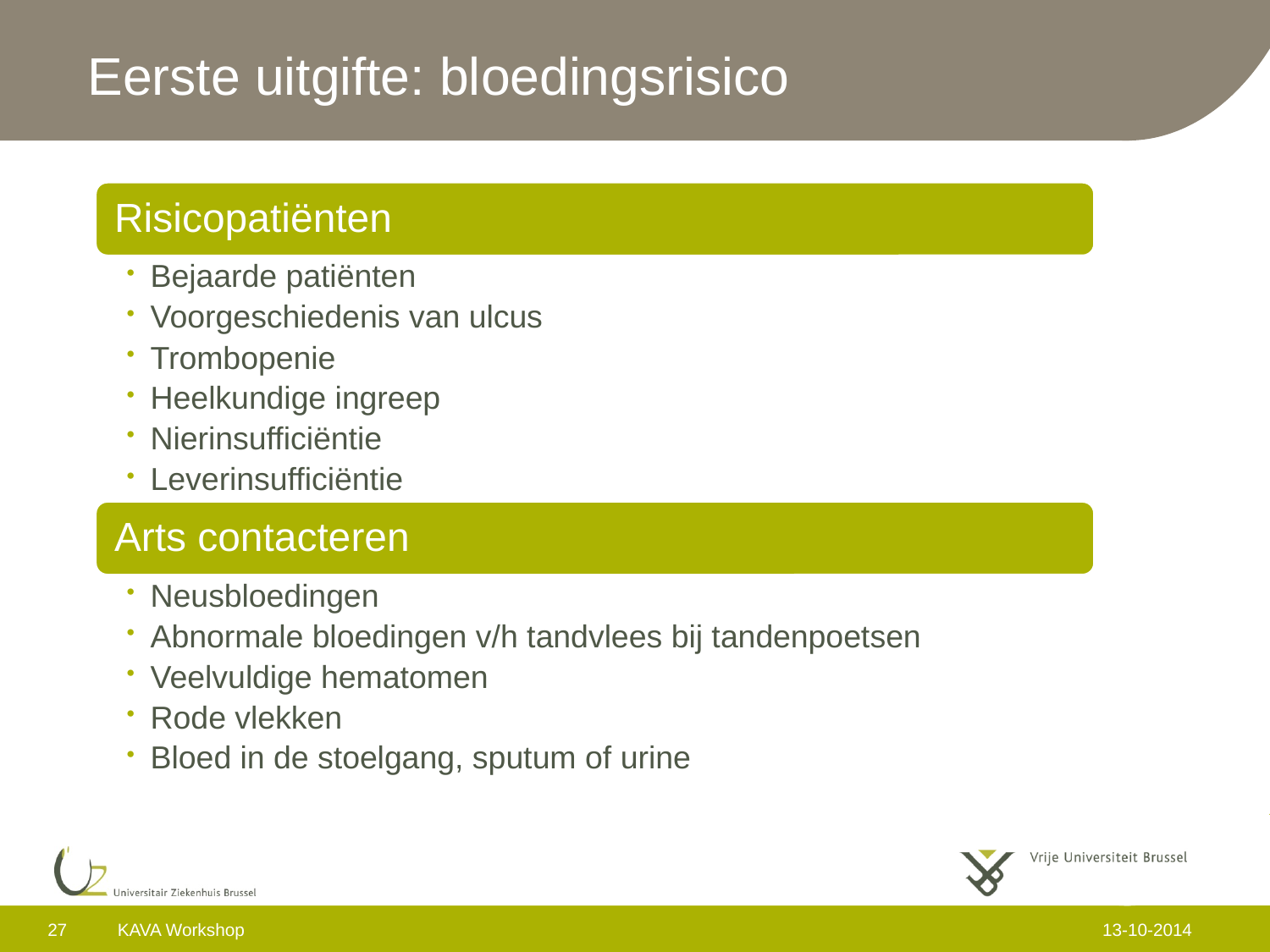

# Eerste uitgifte: bloedingsrisico
Risicopatiënten
Bejaarde patiënten
Voorgeschiedenis van ulcus
Trombopenie
Heelkundige ingreep
Nierinsufficiëntie
Leverinsufficiëntie
Arts contacteren
Neusbloedingen
Abnormale bloedingen v/h tandvlees bij tandenpoetsen
Veelvuldige hematomen
Rode vlekken
Bloed in de stoelgang, sputum of urine
27
KAVA Workshop
13-10-2014